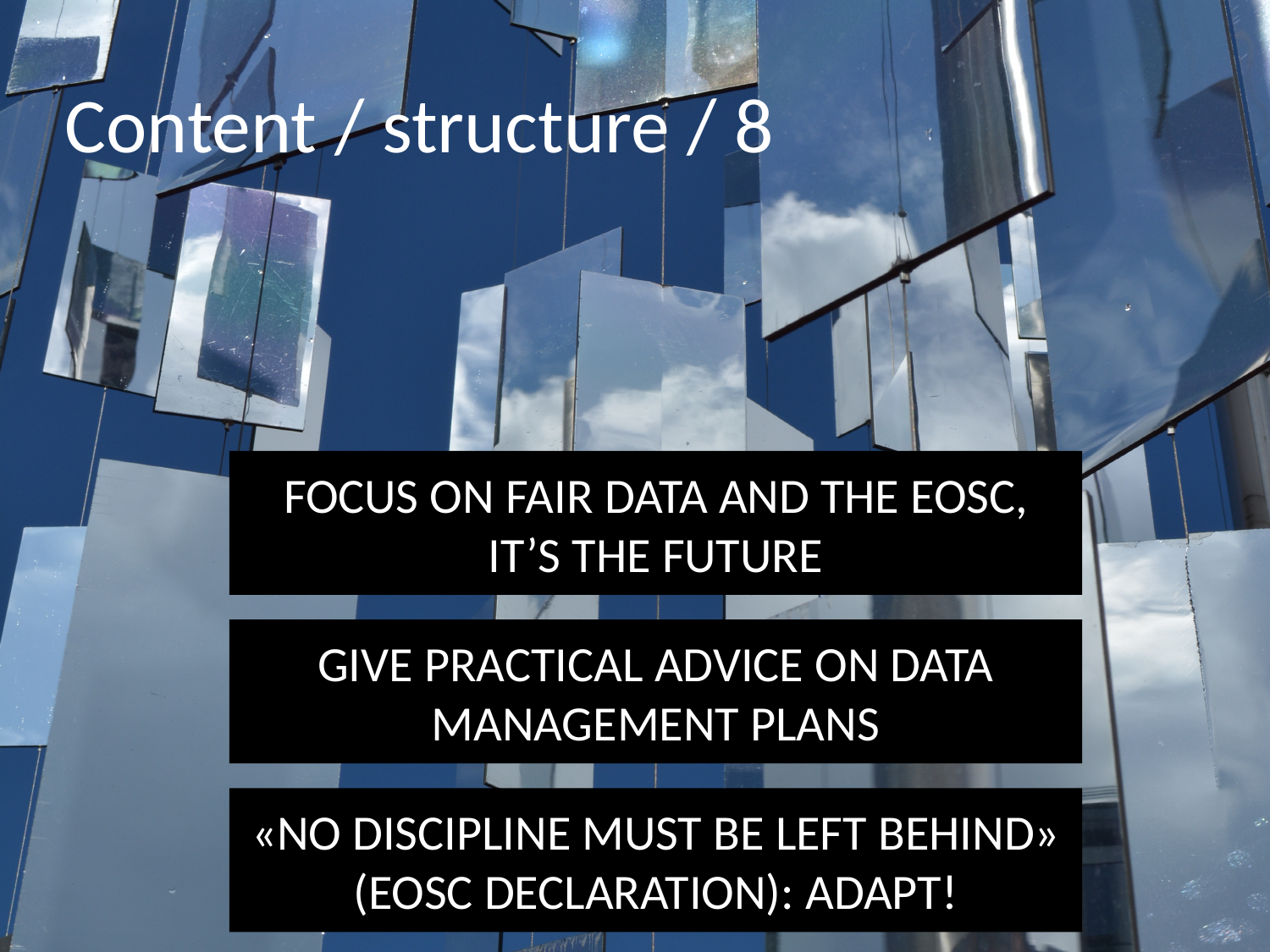

# Content / structure / 8
FOCUS ON FAIR DATA AND THE EOSC, IT’S THE FUTURE
GIVE PRACTICAL ADVICE ON DATA MANAGEMENT PLANS
«NO DISCIPLINE MUST BE LEFT BEHIND» (EOSC DECLARATION): ADAPT!